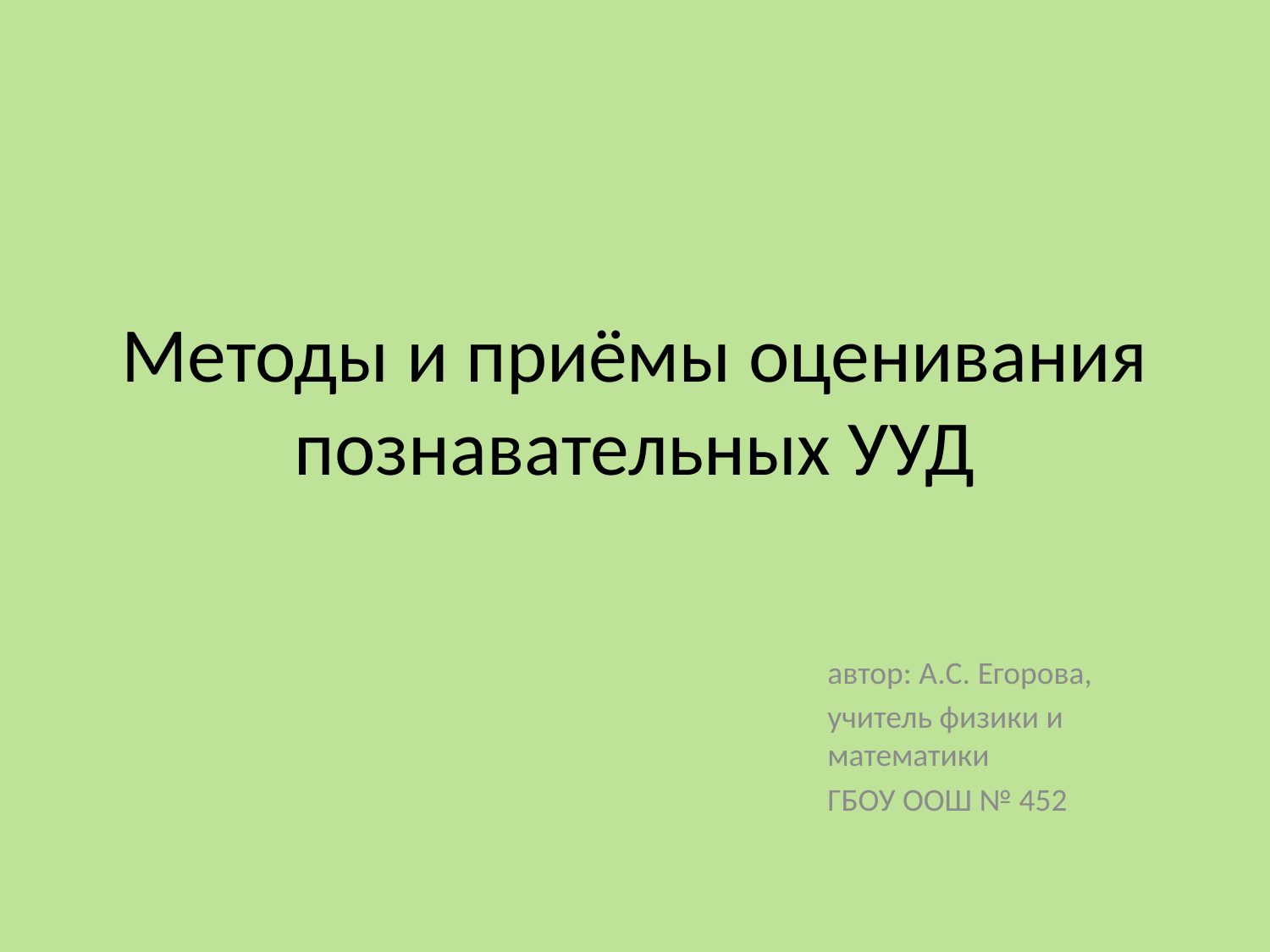

# Методы и приёмы оценивания познавательных УУД
автор: А.С. Егорова,
учитель физики и математики
ГБОУ ООШ № 452